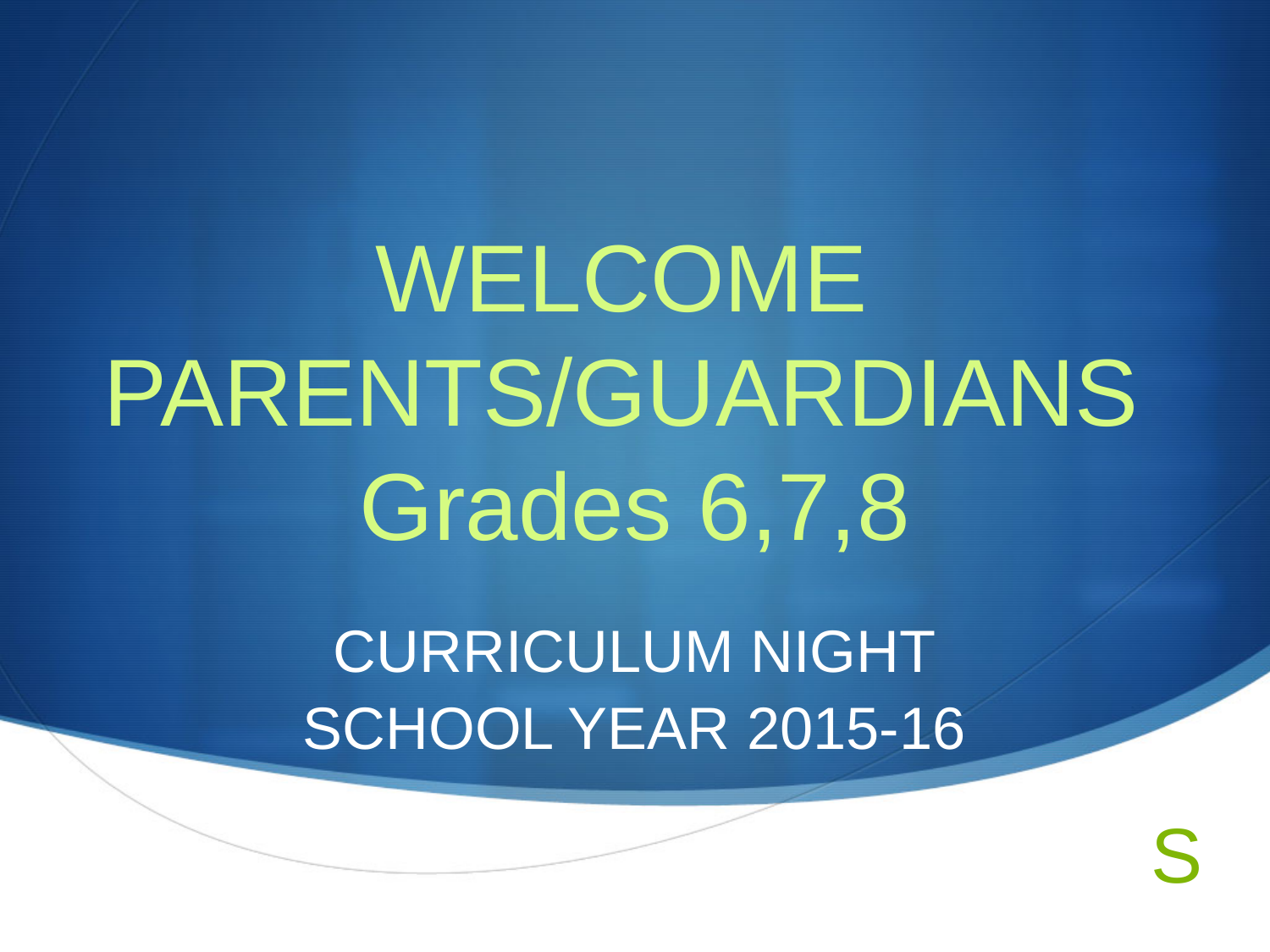

# WELCOME PARENTS/GUARDIANS Grades 6,7,8
CURRICULUM NIGHT
SCHOOL YEAR 2015-16